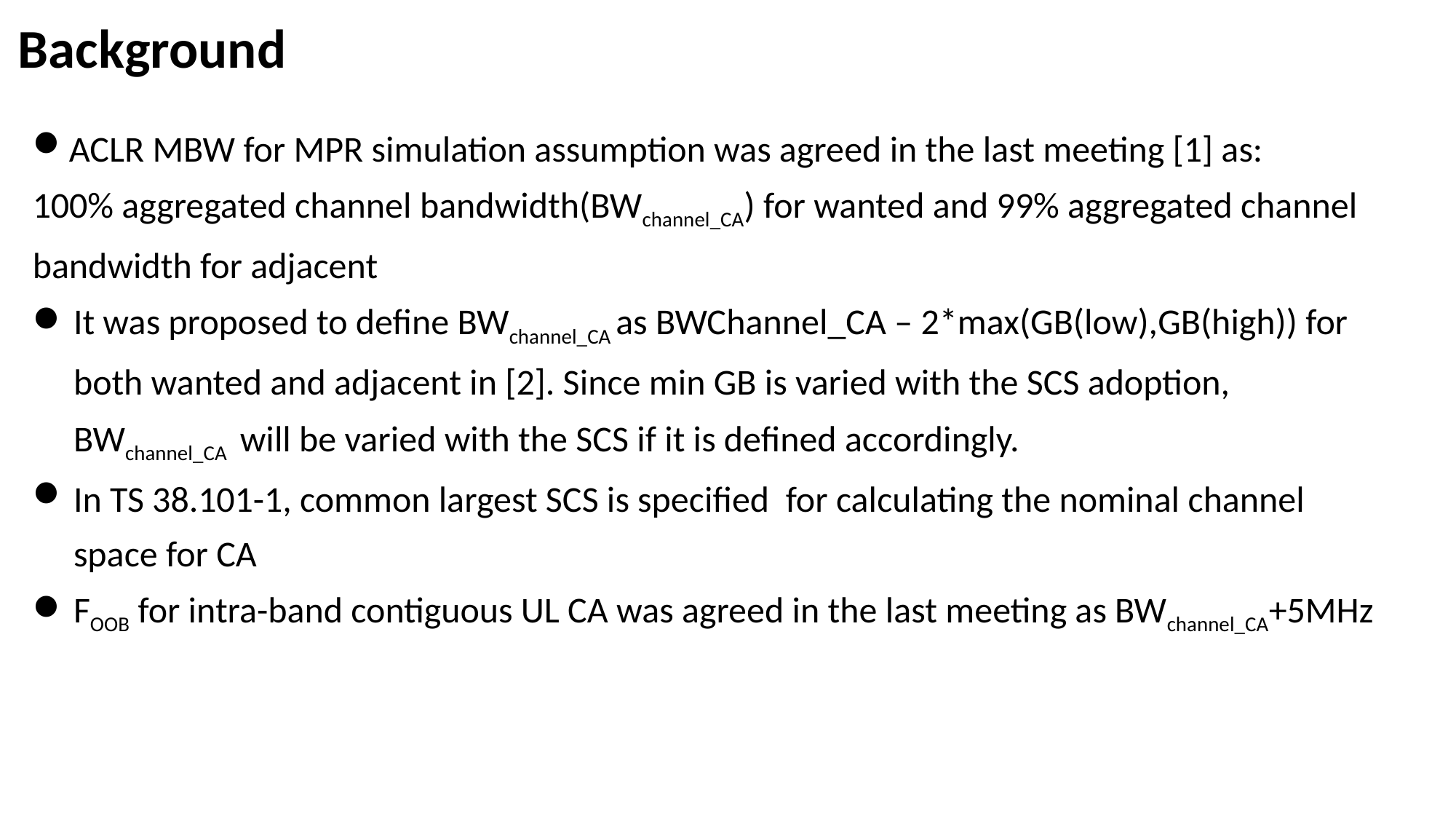

# Background
ACLR MBW for MPR simulation assumption was agreed in the last meeting [1] as:
100% aggregated channel bandwidth(BWchannel_CA) for wanted and 99% aggregated channel bandwidth for adjacent
It was proposed to define BWchannel_CA as BWChannel_CA – 2*max(GB(low),GB(high)) for both wanted and adjacent in [2]. Since min GB is varied with the SCS adoption, BWchannel_CA  will be varied with the SCS if it is defined accordingly.
In TS 38.101-1, common largest SCS is specified  for calculating the nominal channel space for CA
FOOB for intra-band contiguous UL CA was agreed in the last meeting as BWchannel_CA+5MHz